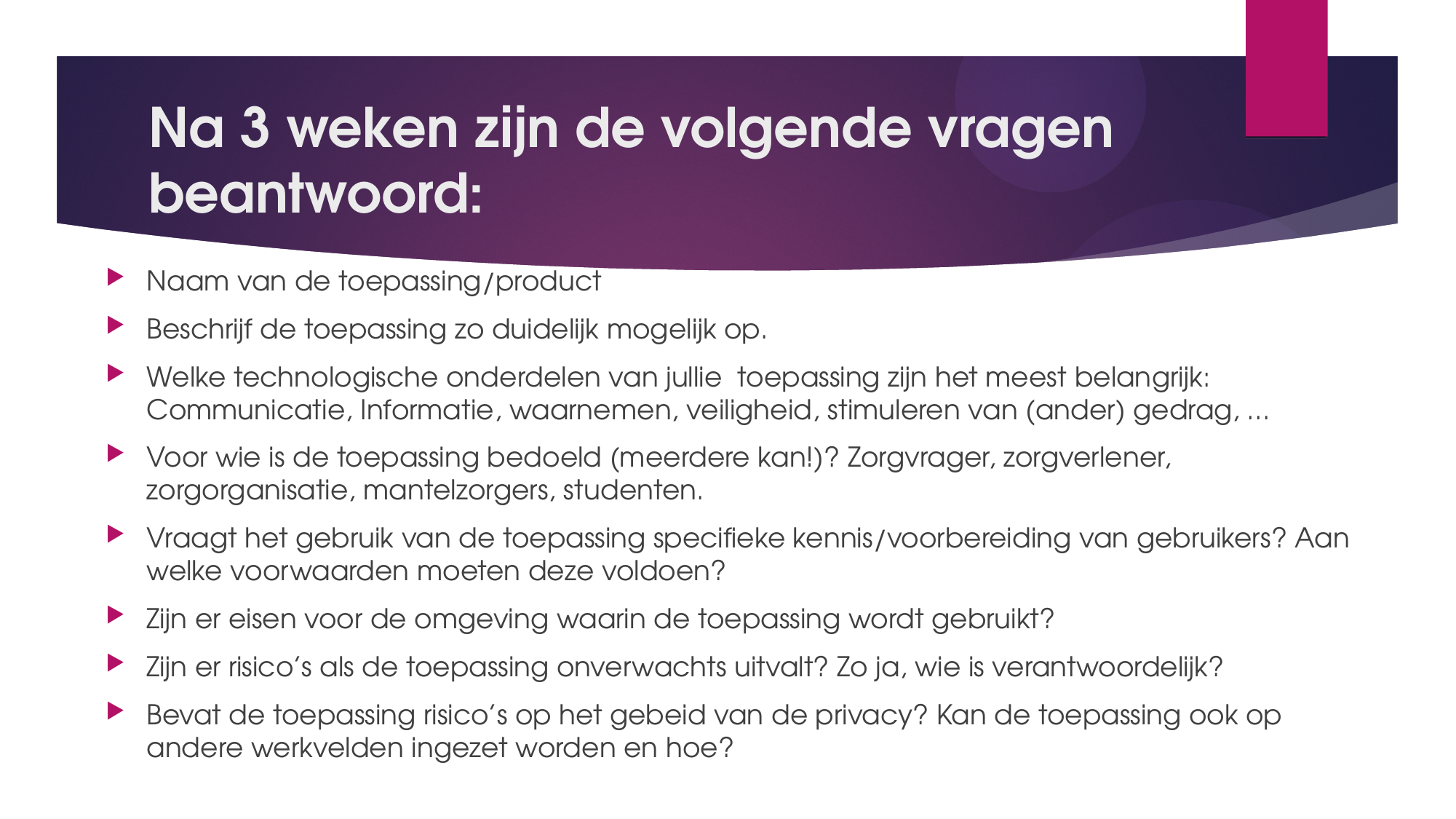

# Na 3 weken zijn de volgende vragen beantwoord:
Naam van de toepassing/product
Beschrijf de toepassing zo duidelijk mogelijk op.
Welke technologische onderdelen van jullie  toepassing zijn het meest belangrijk: Communicatie, Informatie, waarnemen, veiligheid, stimuleren van (ander) gedrag, …
Voor wie is de toepassing bedoeld (meerdere kan!)? Zorgvrager, zorgverlener, zorgorganisatie, mantelzorgers, studenten.
Vraagt het gebruik van de toepassing specifieke kennis/voorbereiding van gebruikers? Aan welke voorwaarden moeten deze voldoen?
Zijn er eisen voor de omgeving waarin de toepassing wordt gebruikt?
Zijn er risico’s als de toepassing onverwachts uitvalt? Zo ja, wie is verantwoordelijk?
Bevat de toepassing risico’s op het gebeid van de privacy? Kan de toepassing ook op andere werkvelden ingezet worden en hoe?